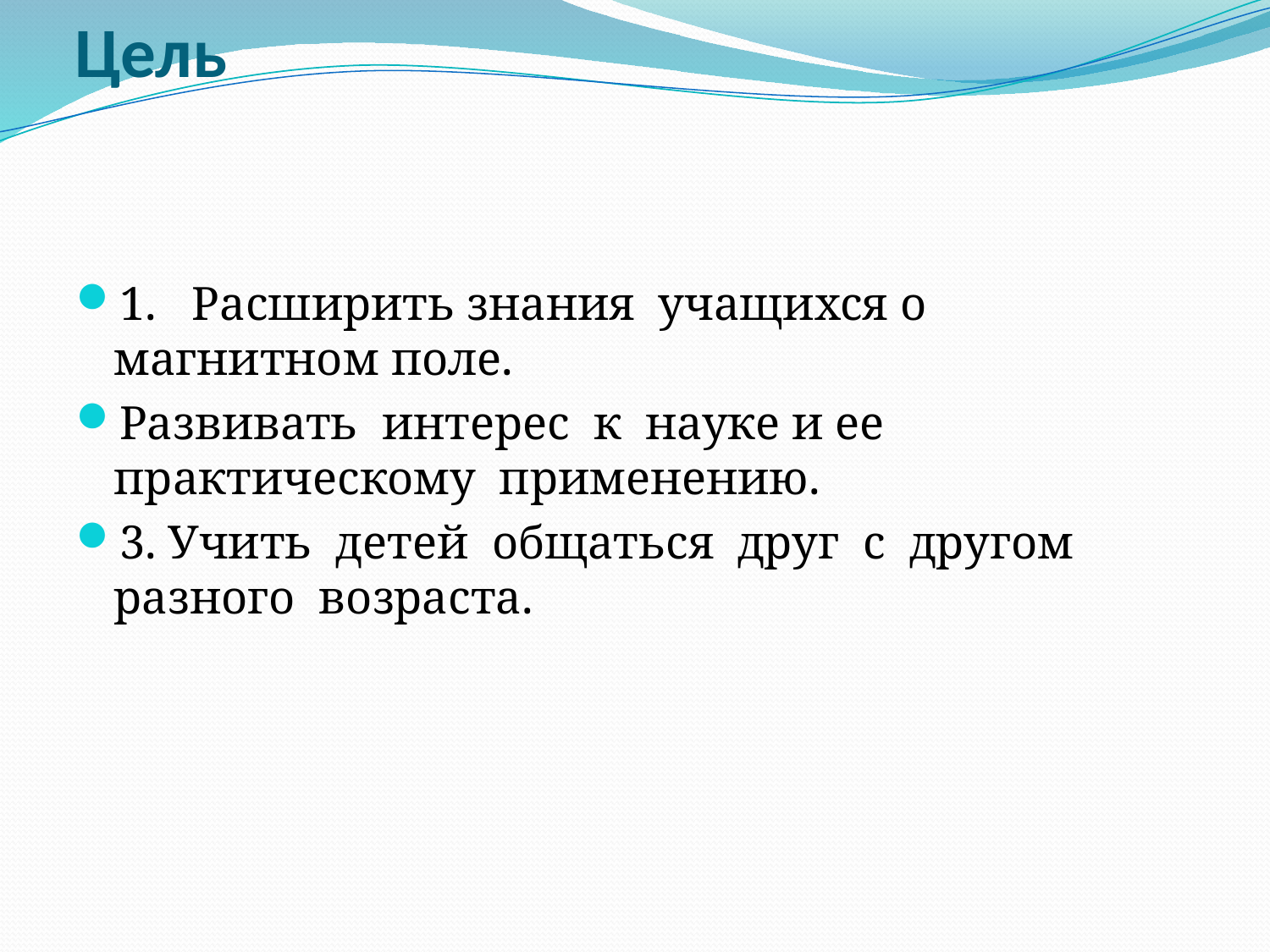

# Цель
1.   Расширить знания  учащихся о  магнитном поле.
Развивать  интерес  к  науке и ее  практическому  применению.
3. Учить  детей  общаться  друг  с  другом    разного  возраста.